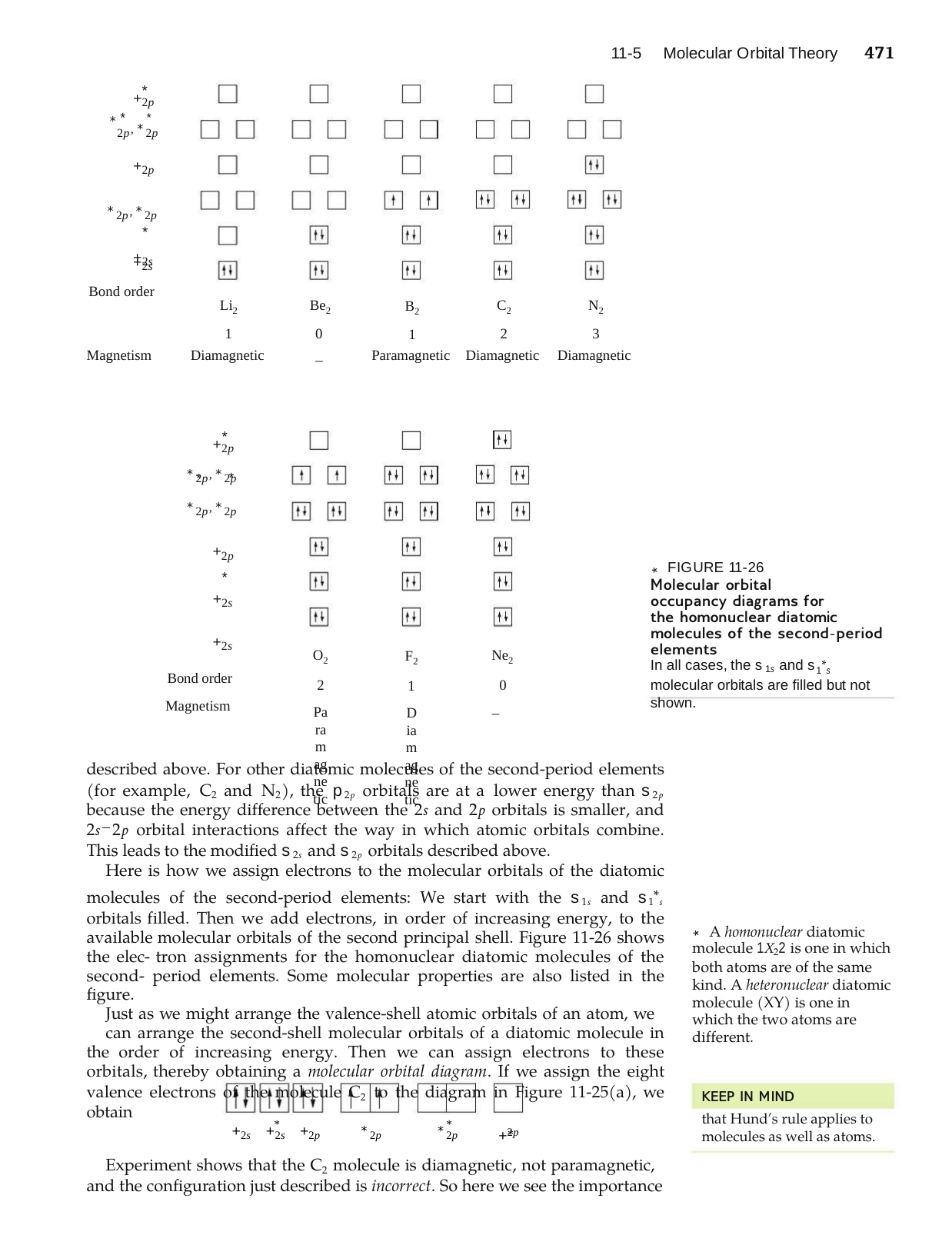

Molecular Orbital Theory	471
11-5
*
+2p
**      *
2p, *2p
+2p

*2p, *2p
+2s
*
| +2s |  |  |  |  |  |
| --- | --- | --- | --- | --- | --- |
| Bond order | Li2 1 | Be2 0 | B2 1 | C2 2 | N2 3 |
| Magnetism | Diamagnetic | \_ | Paramagnetic | Diamagnetic | Diamagnetic |
*
+2p
*2p, *2p
*	*
*2p, *2p
+2p

+2s

+2s
*
FIGURE 11-26
Molecular orbital occupancy diagrams for the homonuclear diatomic
molecules of the second-period elements
In all cases, the s1s  and s1*s  molecular orbitals are filled but not shown.
*
Ne2 0
_
F2 1
Diamagnetic
O2 2
Paramagnetic
Bond order Magnetism
described above. For other diatomic molecules of the second-period elements (for example,  C2  and  N2), the  p2p  orbitals are at a  lower energy than s2p because the energy difference between the 2s and 2p orbitals is smaller, and 2s  2p orbital interactions affect the way in which atomic orbitals combine. This leads to the modified s2s and s2p orbitals described above.
Here is how we assign electrons to the molecular orbitals of the diatomic molecules of the second-period elements: We start with the s1s and s1*s orbitals filled. Then we add electrons, in order of increasing energy, to the available molecular orbitals of the second principal shell. Figure 11-26 shows the elec- tron assignments for the homonuclear diatomic molecules of the second- period elements. Some molecular properties are also listed in the figure.
Just as we might arrange the valence-shell atomic orbitals of an atom, we
can arrange the second-shell molecular orbitals of a diatomic molecule in the order of increasing energy. Then we can assign electrons to these orbitals, thereby obtaining a molecular orbital diagram. If we assign the eight valence electrons of the molecule C2 to the diagram in Figure 11-25(a), we obtain

*
A homonuclear diatomic molecule 1X22 is one in which both atoms are of the same kind. A heteronuclear diatomic molecule (XY) is one in which the two atoms are different.
KEEP IN MIND
that Hund s rule applies to molecules as well as atoms.

*	*
+*
+2s     +2s     +2p	*2p	*2p
2p
Experiment shows that the C2  molecule is diamagnetic, not paramagnetic, and the configuration just described is incorrect. So here we see the importance